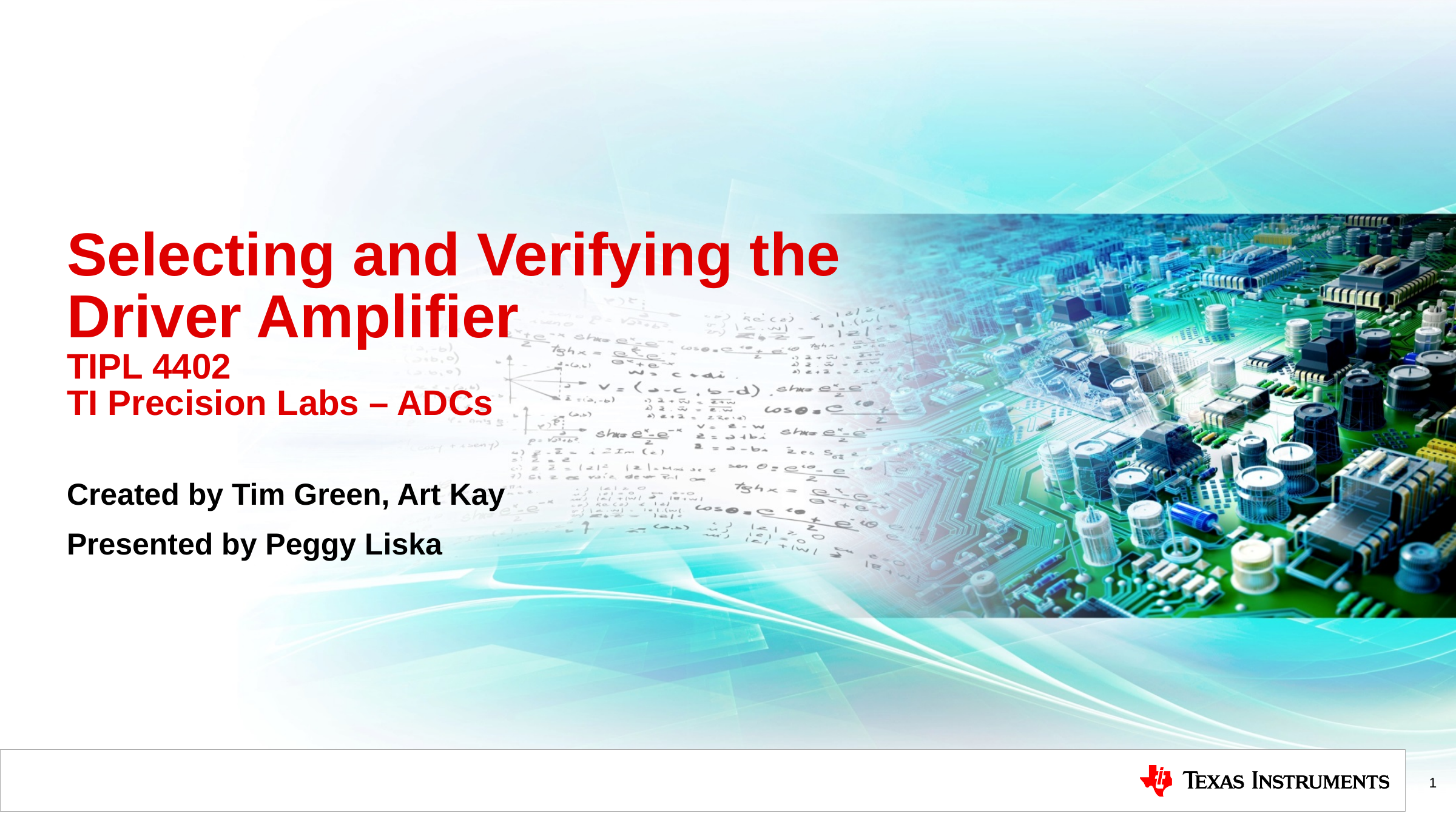

# Selecting and Verifying the Driver Amplifier TIPL 4402 TI Precision Labs – ADCs
Created by Tim Green, Art Kay
Presented by Peggy Liska
1